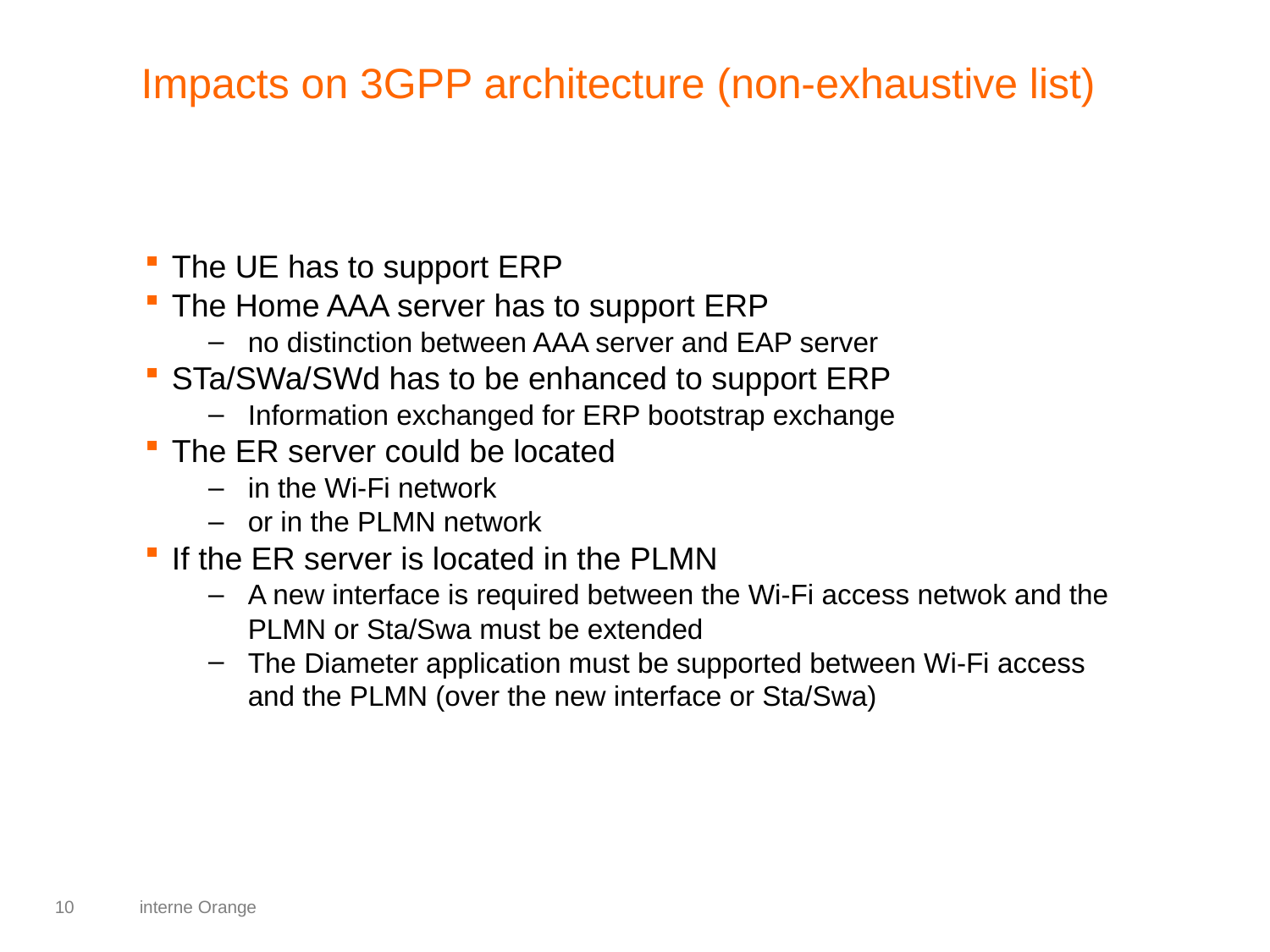

# Impacts on 3GPP architecture (non-exhaustive list)
The UE has to support ERP
The Home AAA server has to support ERP
no distinction between AAA server and EAP server
STa/SWa/SWd has to be enhanced to support ERP
Information exchanged for ERP bootstrap exchange
The ER server could be located
in the Wi-Fi network
or in the PLMN network
If the ER server is located in the PLMN
A new interface is required between the Wi-Fi access netwok and the PLMN or Sta/Swa must be extended
The Diameter application must be supported between Wi-Fi access and the PLMN (over the new interface or Sta/Swa)